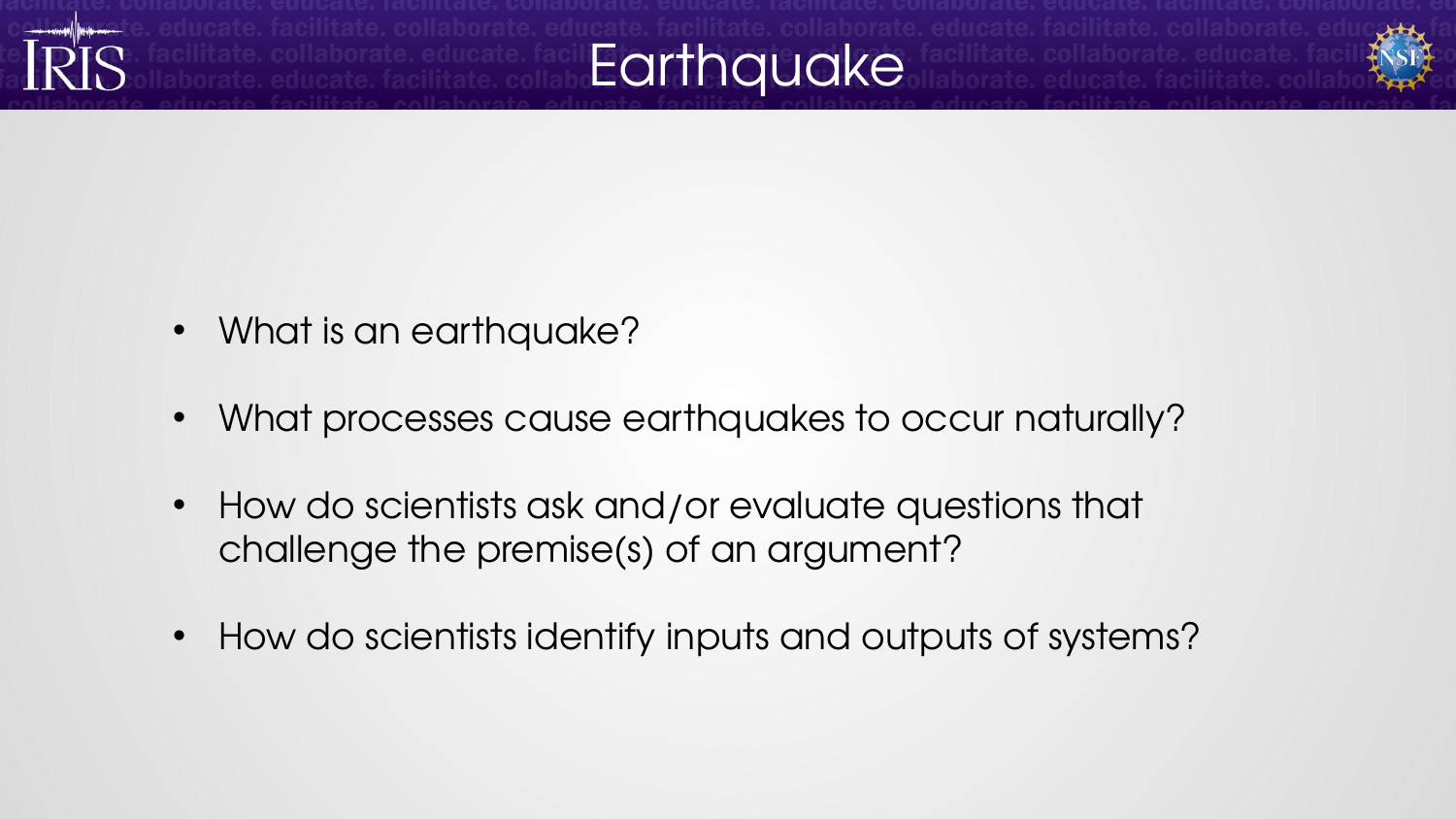

Earthquake

What is an earthquake?

What processes cause earthquakes to occur naturally?
How do scientists ask and/or evaluate questions that challenge the premise(s) of an argument?
How do scientists identify inputs and outputs of systems?